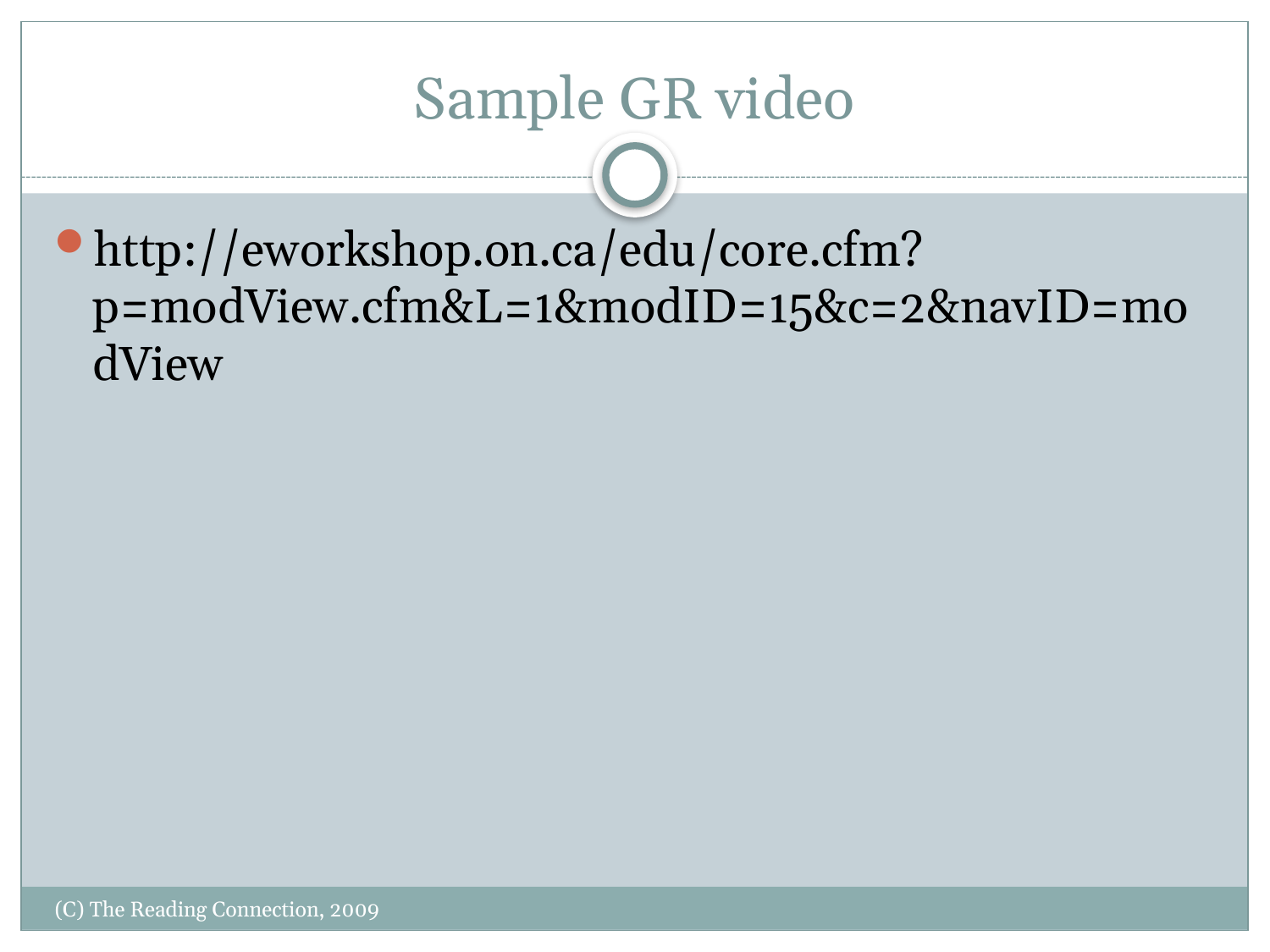

# Sample GR video
http://eworkshop.on.ca/edu/core.cfm?p=modView.cfm&L=1&modID=15&c=2&navID=modView
(C) The Reading Connection, 2009